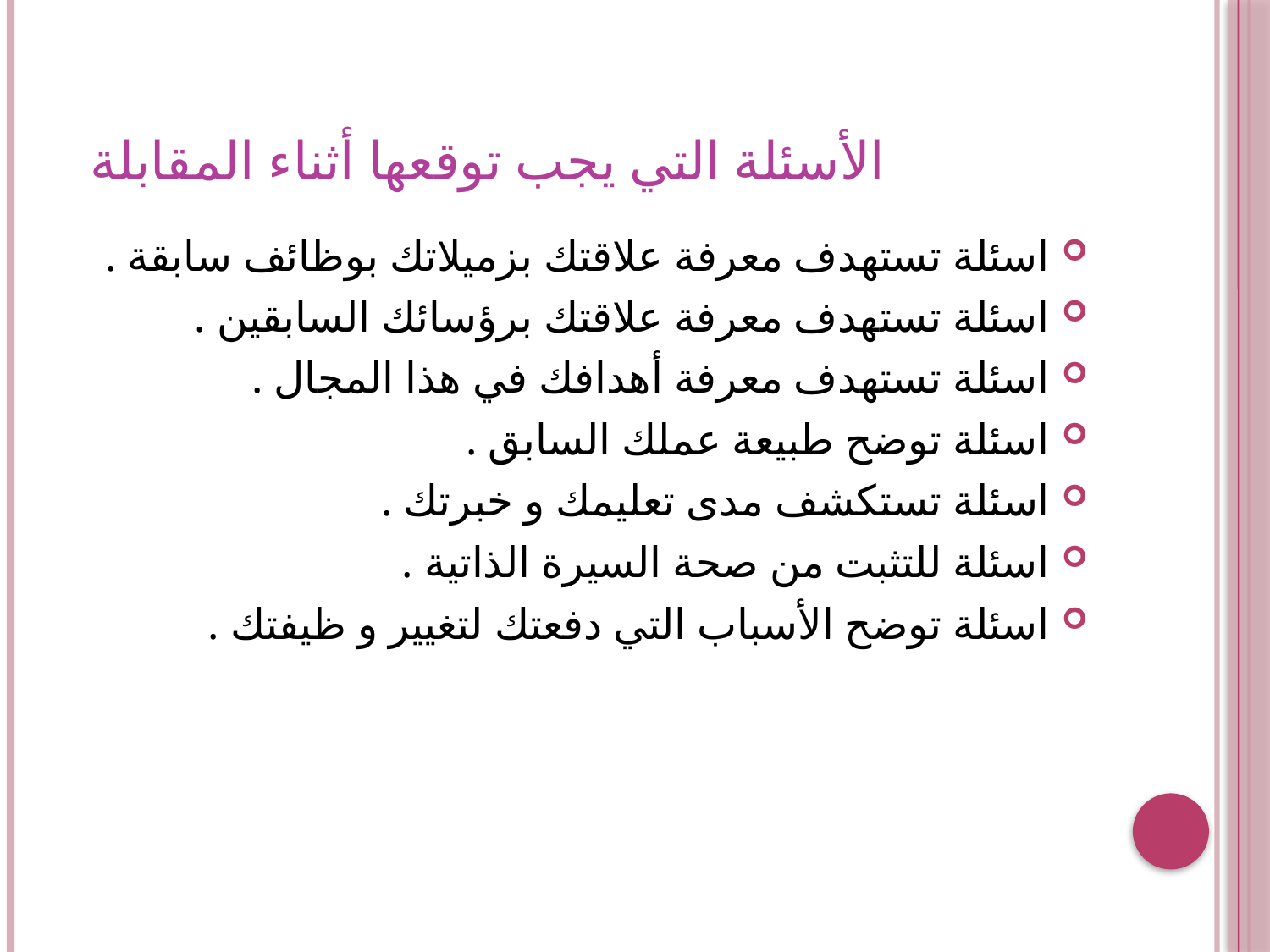

# الأسئلة التي يجب توقعها أثناء المقابلة
اسئلة تستهدف معرفة علاقتك بزميلاتك بوظائف سابقة .
اسئلة تستهدف معرفة علاقتك برؤسائك السابقين .
اسئلة تستهدف معرفة أهدافك في هذا المجال .
اسئلة توضح طبيعة عملك السابق .
اسئلة تستكشف مدى تعليمك و خبرتك .
اسئلة للتثبت من صحة السيرة الذاتية .
اسئلة توضح الأسباب التي دفعتك لتغيير و ظيفتك .